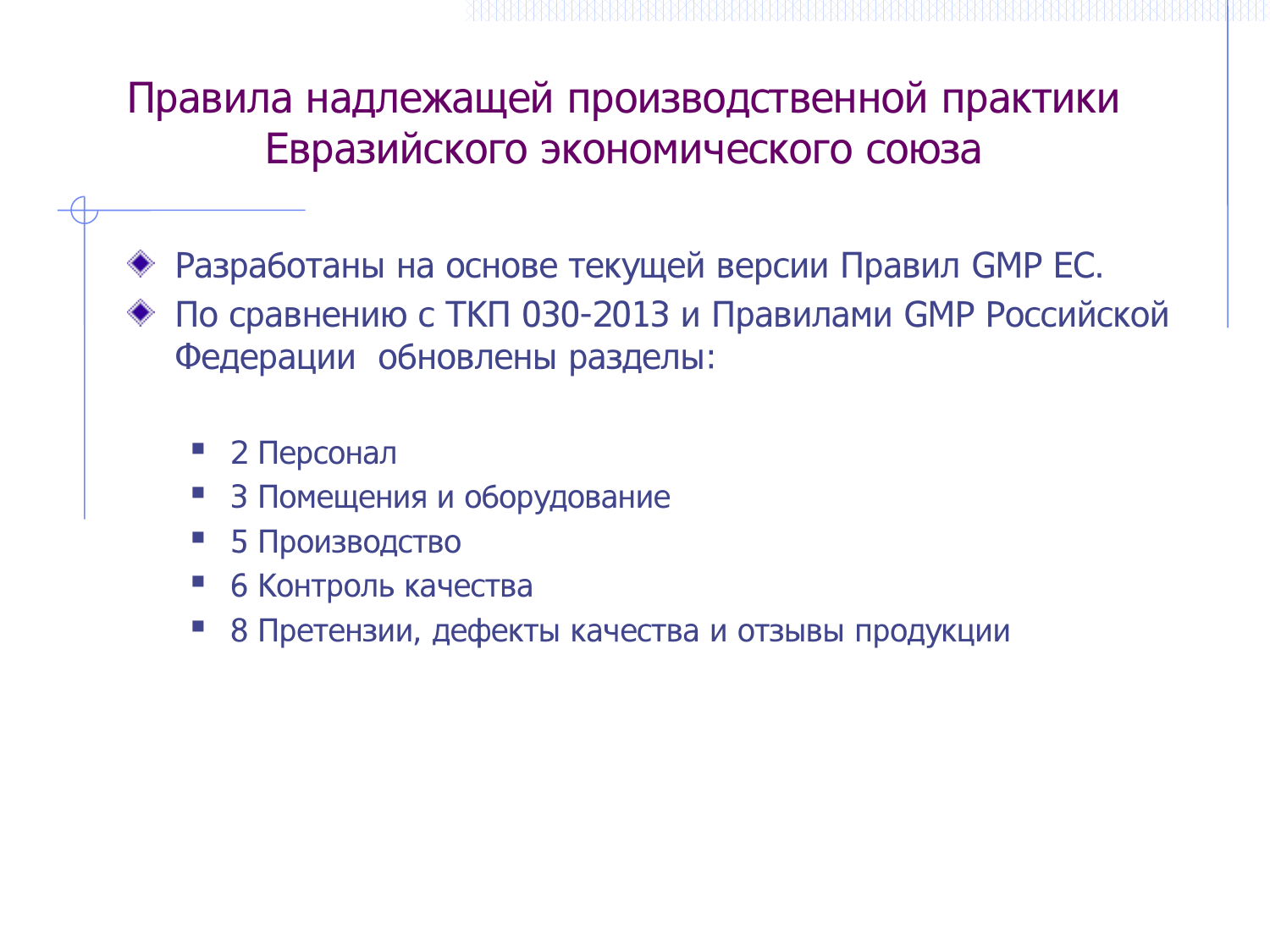

Правила надлежащей производственной практики Евразийского экономического союза
Разработаны на основе текущей версии Правил GMP ЕС.
По сравнению с ТКП 030-2013 и Правилами GMP Российской Федерации  обновлены разделы:

2 Персонал
3 Помещения и оборудование
5 Производство
6 Контроль качества
8 Претензии, дефекты качества и отзывы продукции